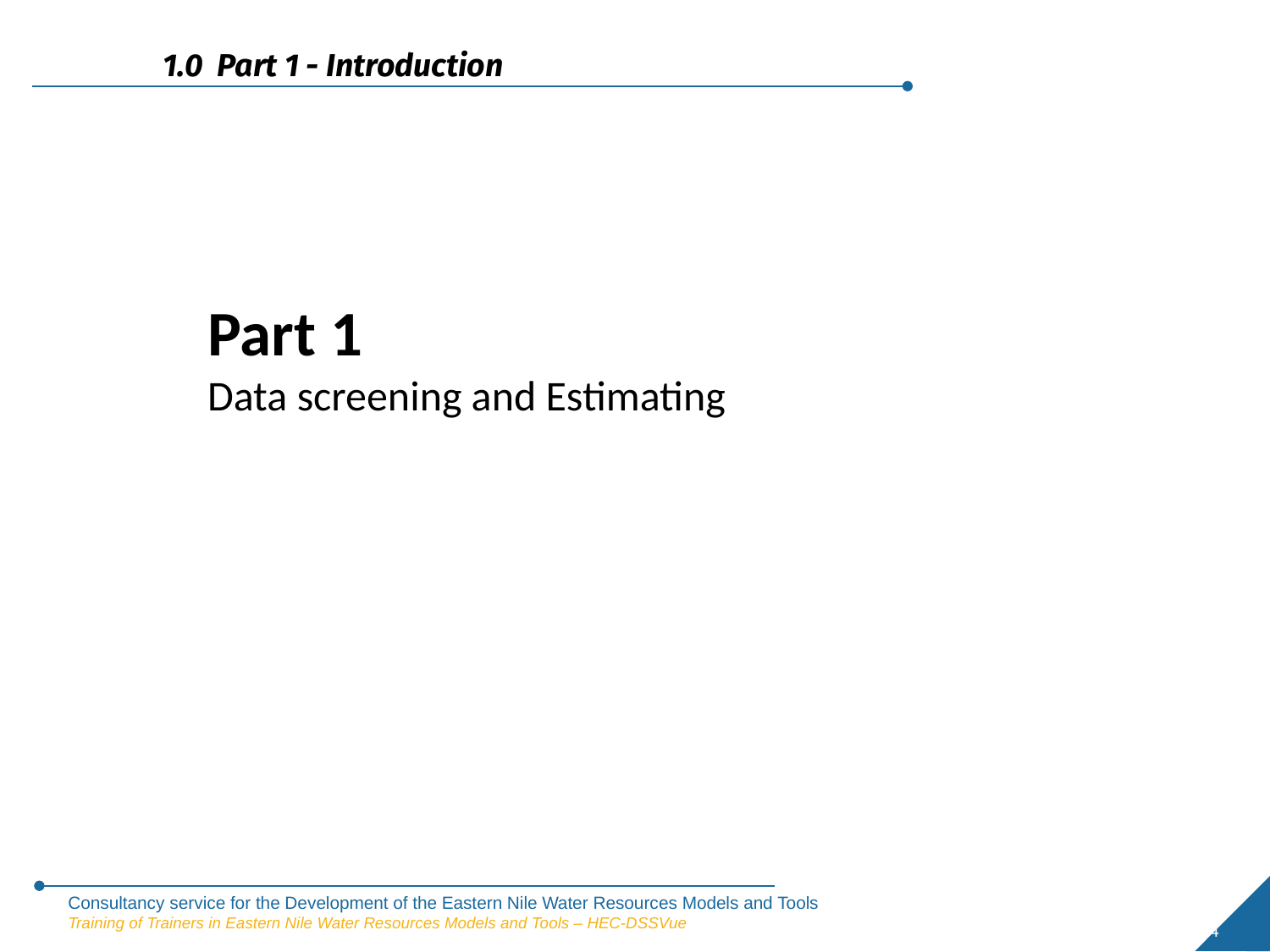

1.0  Part 1 - Introduction
Part 1
Data screening and Estimating